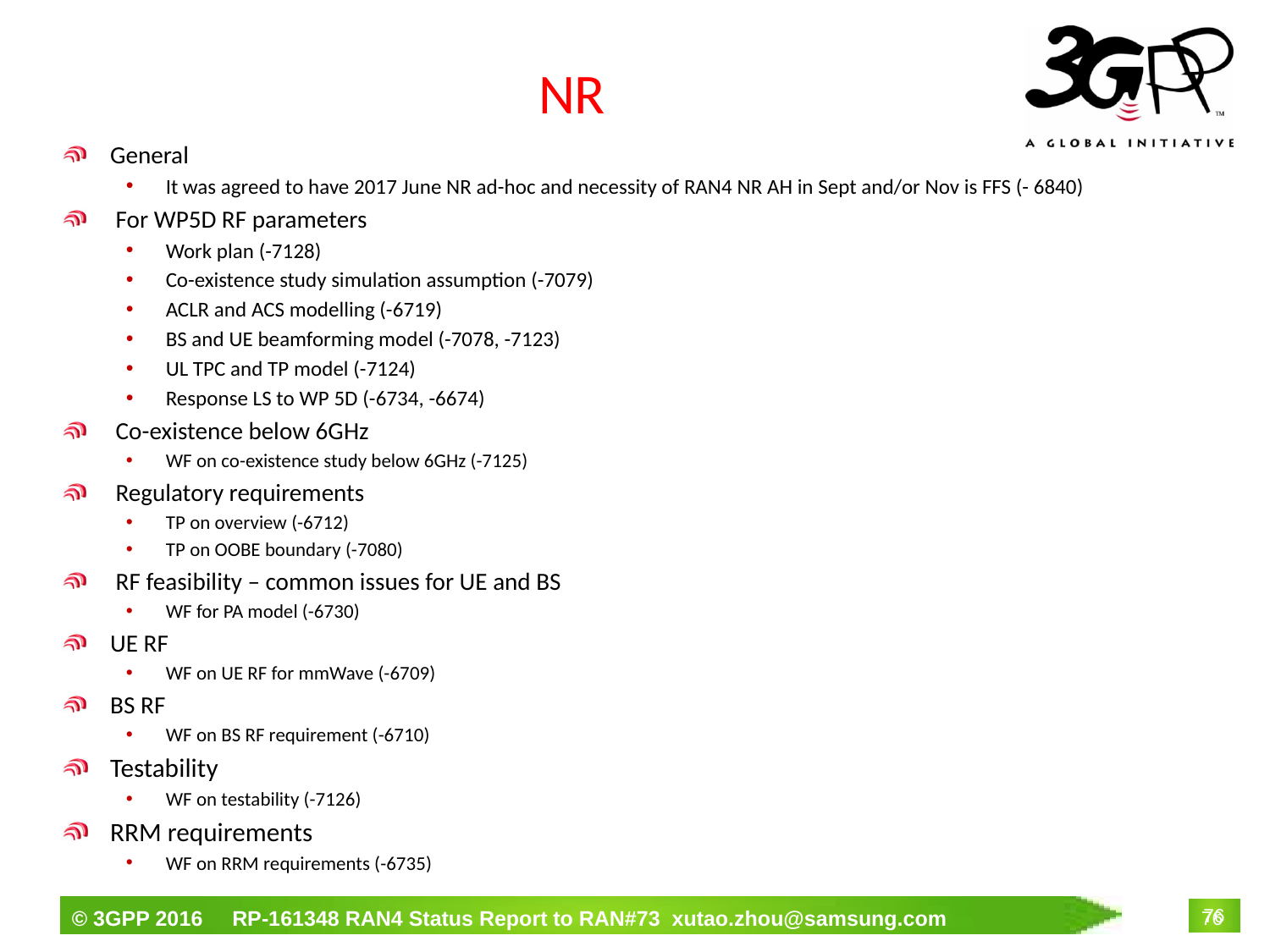

# NR
General
It was agreed to have 2017 June NR ad-hoc and necessity of RAN4 NR AH in Sept and/or Nov is FFS (- 6840)
 For WP5D RF parameters
Work plan (-7128)
Co-existence study simulation assumption (-7079)
ACLR and ACS modelling (-6719)
BS and UE beamforming model (-7078, -7123)
UL TPC and TP model (-7124)
Response LS to WP 5D (-6734, -6674)
 Co-existence below 6GHz
WF on co-existence study below 6GHz (-7125)
 Regulatory requirements
TP on overview (-6712)
TP on OOBE boundary (-7080)
 RF feasibility – common issues for UE and BS
WF for PA model (-6730)
UE RF
WF on UE RF for mmWave (-6709)
BS RF
WF on BS RF requirement (-6710)
Testability
WF on testability (-7126)
RRM requirements
WF on RRM requirements (-6735)

76